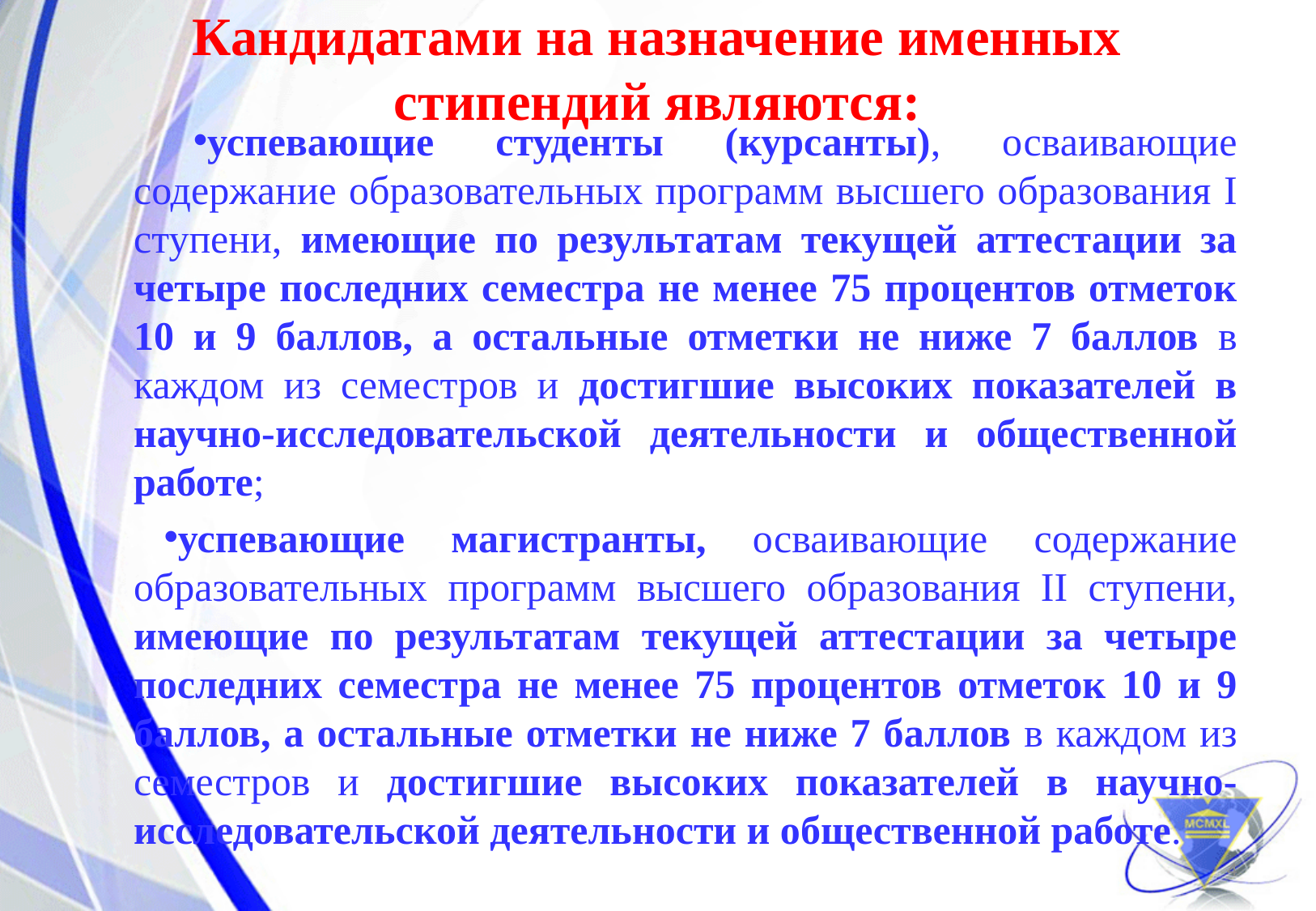

# Кандидатами на назначение именных стипендий являются:
успевающие студенты (курсанты), осваивающие содержание образовательных программ высшего образования I ступени, имеющие по результатам текущей аттестации за четыре последних семестра не менее 75 процентов отметок 10 и 9 баллов, а остальные отметки не ниже 7 баллов в каждом из семестров и достигшие высоких показателей в научно-исследовательской деятельности и общественной работе;
успевающие магистранты, осваивающие содержание образовательных программ высшего образования II ступени, имеющие по результатам текущей аттестации за четыре последних семестра не менее 75 процентов отметок 10 и 9 баллов, а остальные отметки не ниже 7 баллов в каждом из семестров и достигшие высоких показателей в научно-исследовательской деятельности и общественной работе.

4